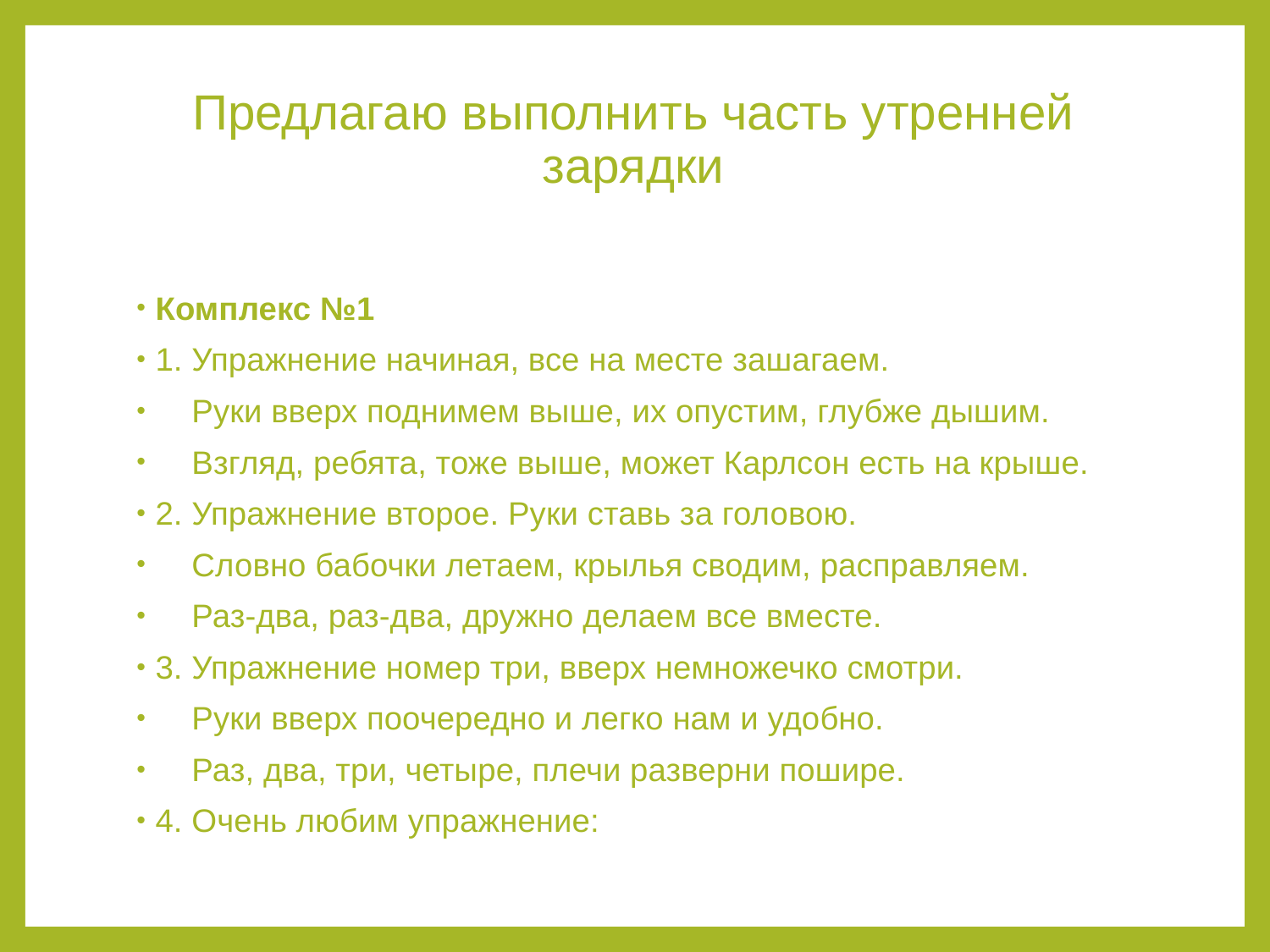

# Предлагаю выполнить часть утренней зарядки
Комплекс №1
1. Упражнение начиная, все на месте зашагаем.
    Руки вверх поднимем выше, их опустим, глубже дышим.
    Взгляд, ребята, тоже выше, может Карлсон есть на крыше.
2. Упражнение второе. Руки ставь за головою.
    Словно бабочки летаем, крылья сводим, расправляем.
    Раз-два, раз-два, дружно делаем все вместе.
3. Упражнение номер три, вверх немножечко смотри.
    Руки вверх поочередно и легко нам и удобно.
    Раз, два, три, четыре, плечи разверни пошире.
4. Очень любим упражнение: